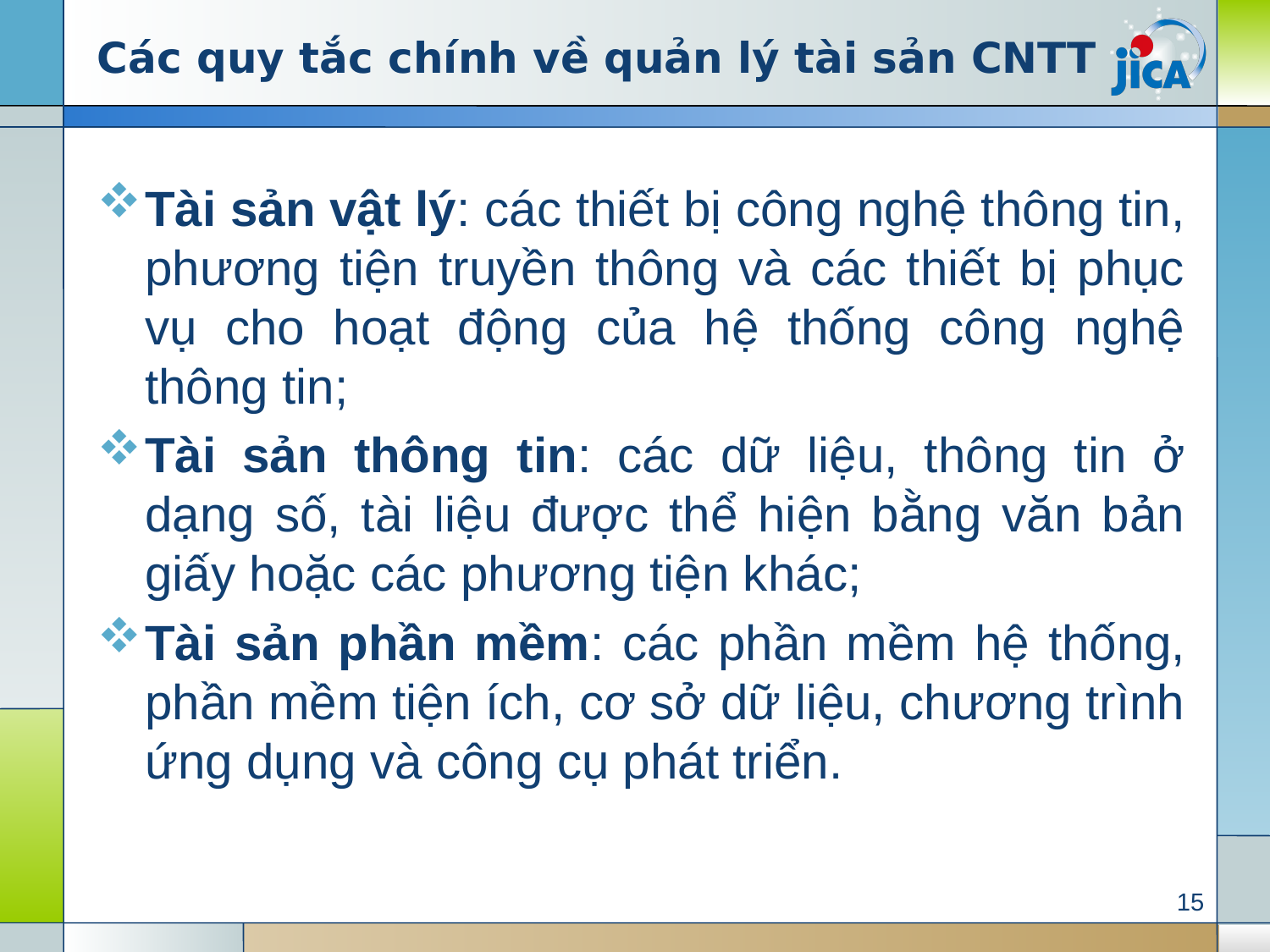

# Các quy tắc chính về quản lý tài sản CNTT
Tài sản vật lý: các thiết bị công nghệ thông tin, phương tiện truyền thông và các thiết bị phục vụ cho hoạt động của hệ thống công nghệ thông tin;
Tài sản thông tin: các dữ liệu, thông tin ở dạng số, tài liệu được thể hiện bằng văn bản giấy hoặc các phương tiện khác;
Tài sản phần mềm: các phần mềm hệ thống, phần mềm tiện ích, cơ sở dữ liệu, chương trình ứng dụng và công cụ phát triển.
15